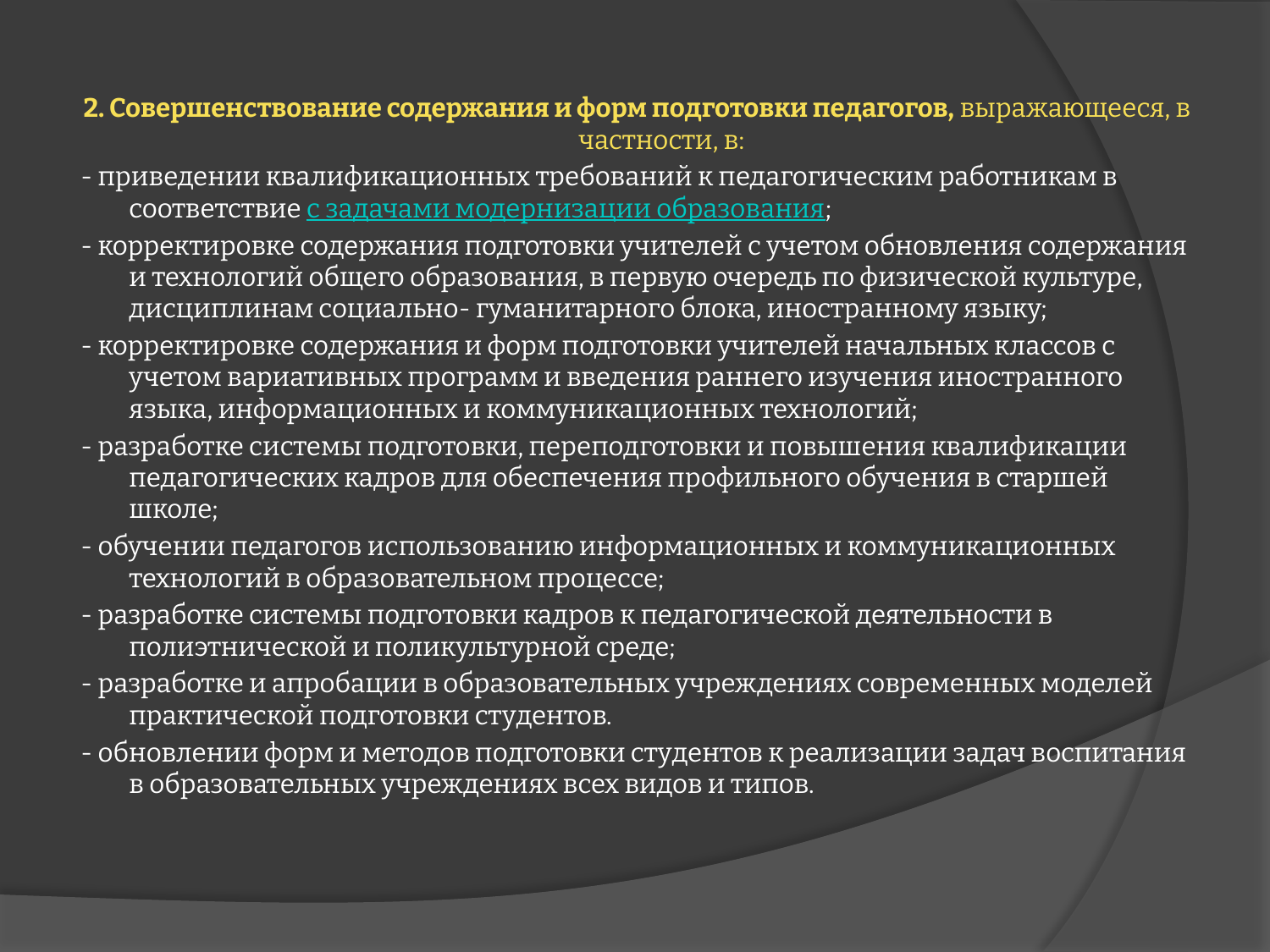

2. Совершенствование содержания и форм подготовки педагогов, выражающееся, в частности, в:
- приведении квалификационных требований к педагогическим работникам в соответствие с задачами модернизации образования;
- корректировке содержания подготовки учителей с учетом обновления содержания и технологий общего образования, в первую очередь по физической культуре, дисциплинам социально- гуманитарного блока, иностранному языку;
- корректировке содержания и форм подготовки учителей начальных классов с учетом вариативных программ и введения раннего изучения иностранного языка, информационных и коммуникационных технологий;
- разработке системы подготовки, переподготовки и повышения квалификации педагогических кадров для обеспечения профильного обучения в старшей школе;
- обучении педагогов использованию информационных и коммуникационных технологий в образовательном процессе;
- разработке системы подготовки кадров к педагогической деятельности в полиэтнической и поликультурной среде;
- разработке и апробации в образовательных учреждениях современных моделей практической подготовки студентов.
- обновлении форм и методов подготовки студентов к реализации задач воспитания в образовательных учреждениях всех видов и типов.